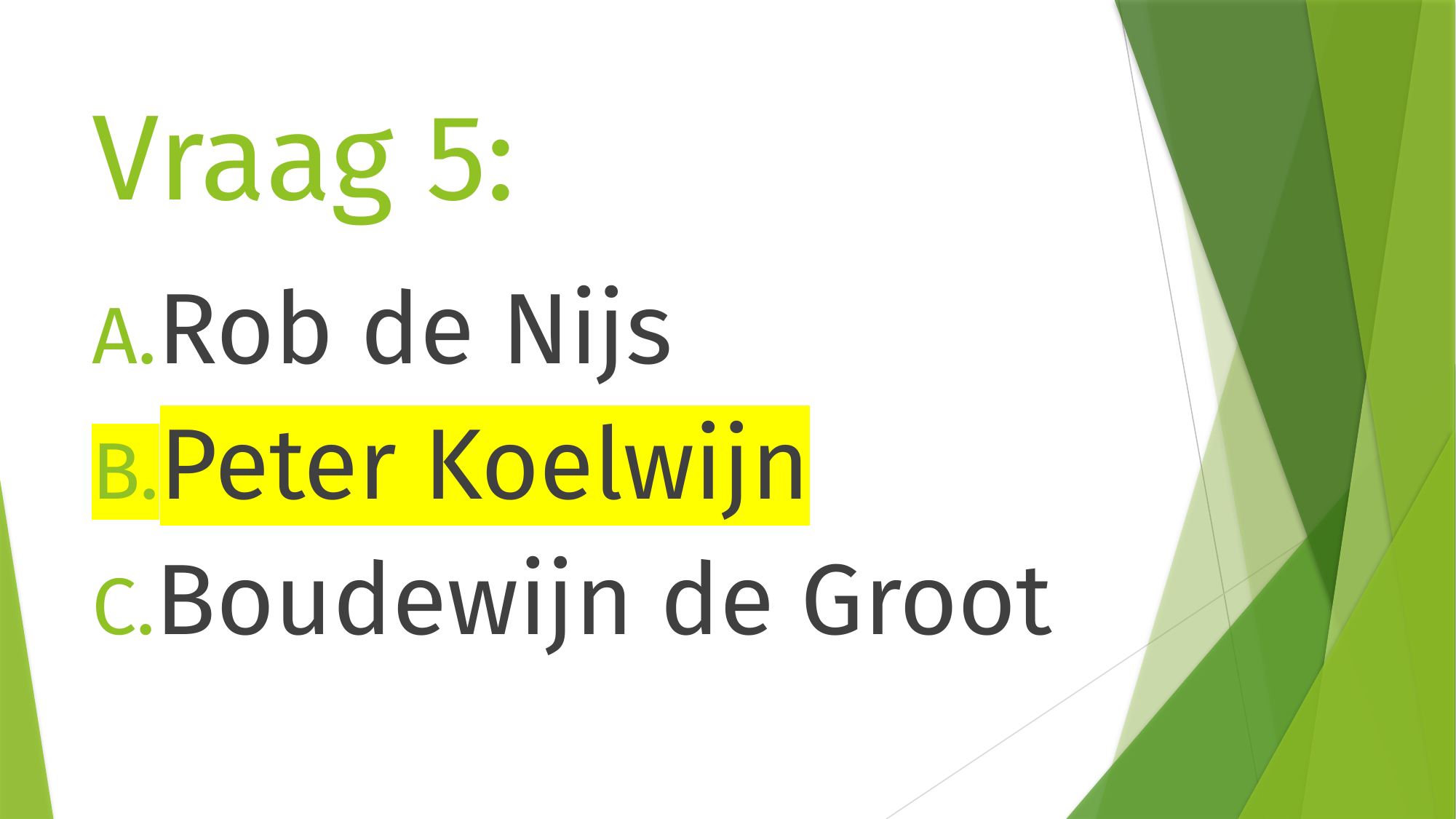

# Vraag 5:
Rob de Nijs
Peter Koelwijn
Boudewijn de Groot